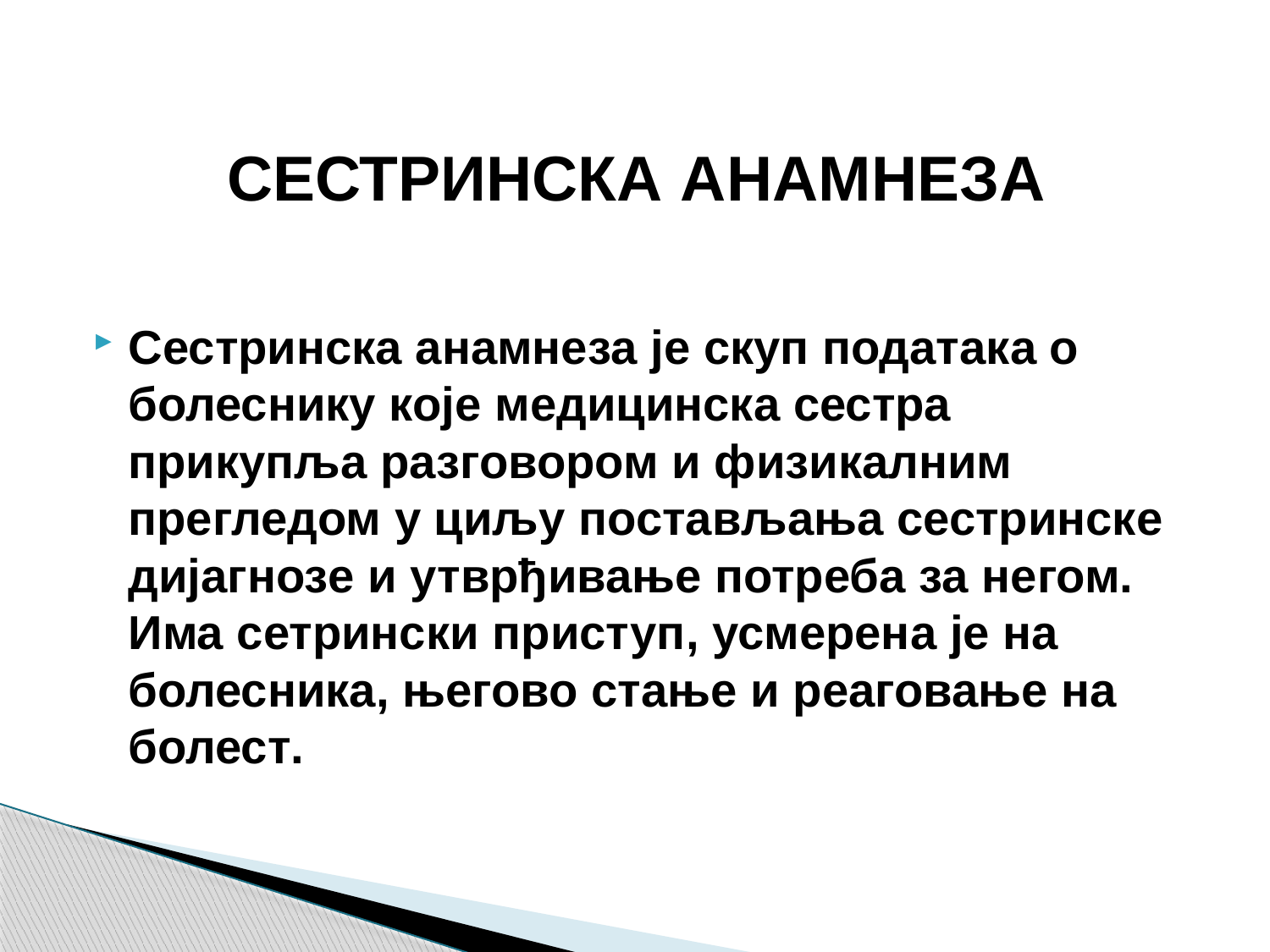

# СЕСТРИНСКА АНАМНЕЗА

Сестринска анамнеза је скуп података о болеснику које медицинска сестра прикупља разговором и физикалним прегледом у циљу постављања сестринске дијагнозе и утврђивање потреба за негом. Има сетрински приступ, усмерена је на болесника, његово стање и реаговање на болест.